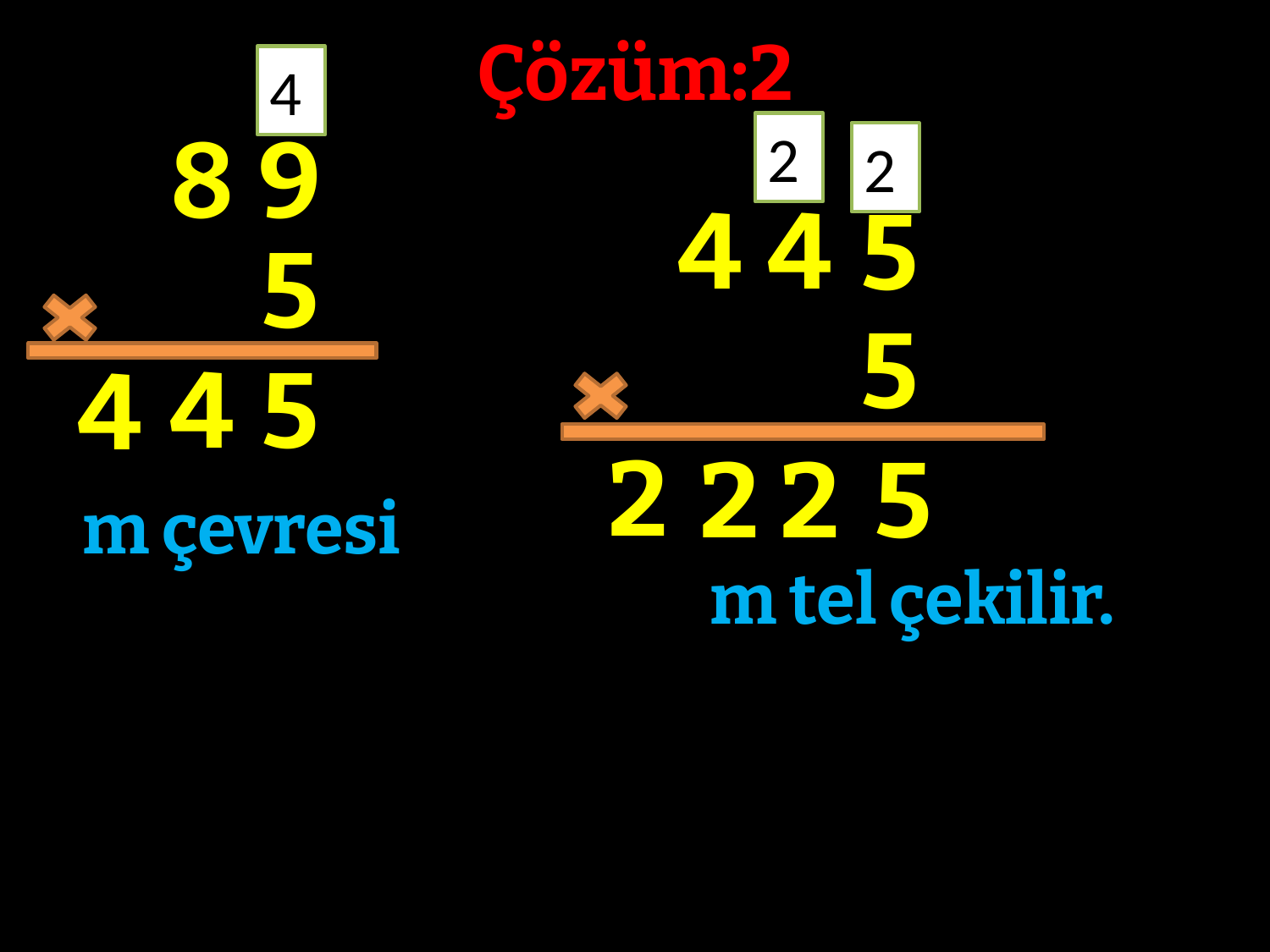

Çözüm:2
4
8
9
2
2
4
4
5
5

#
5

4
5
4

2
2
2
5
m çevresi
m tel çekilir.